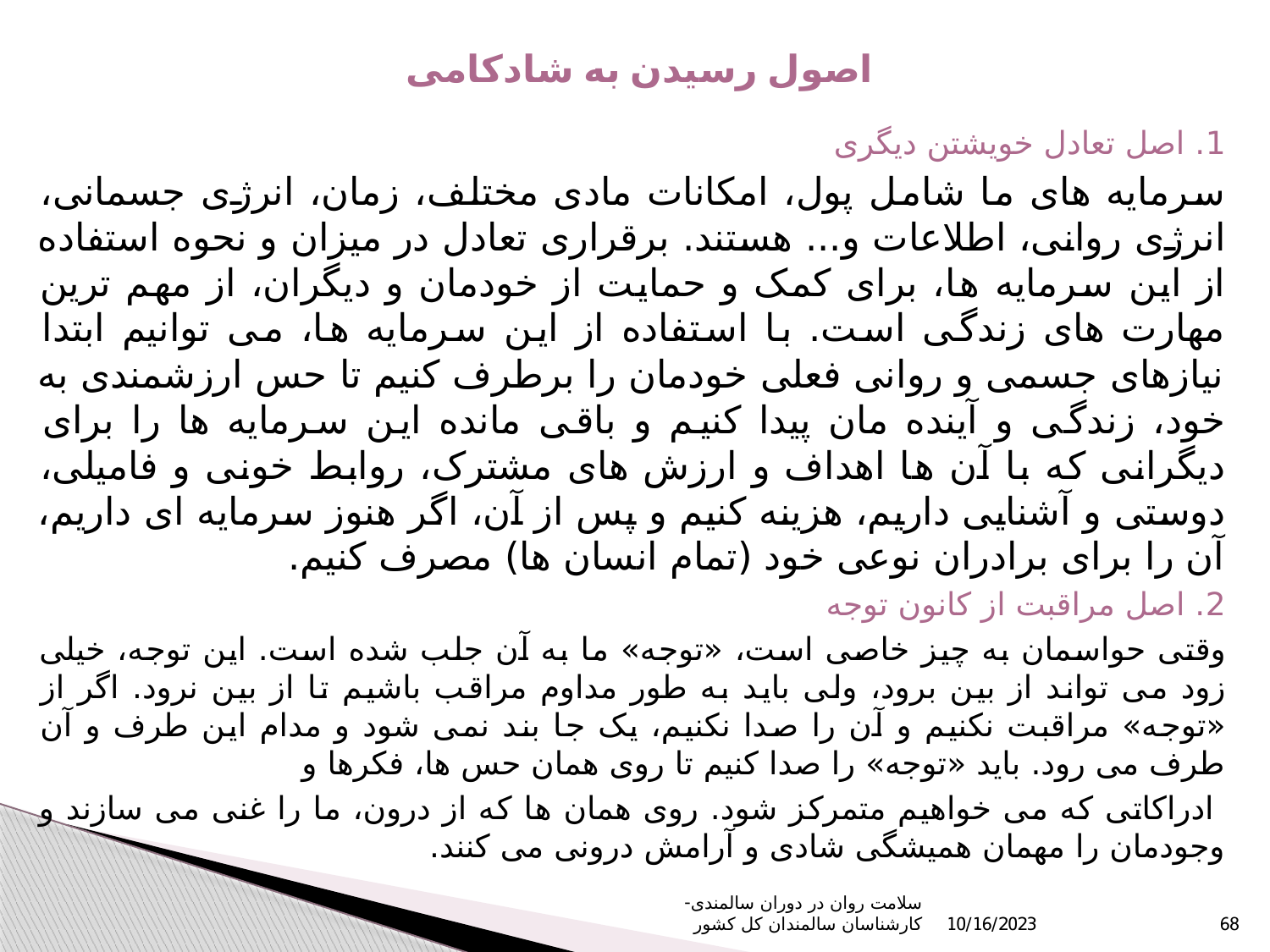

# اصول رسیدن به شادکامی
1. اصل تعادل خویشتن دیگری
سرمایه های ما شامل پول، امکانات مادی مختلف، زمان، انرژی جسمانی، انرژی روانی، اطلاعات و... هستند. برقراری تعادل در میزان و نحوه استفاده از این سرمایه ها، برای کمک و حمایت از خودمان و دیگران، از مهم ترین مهارت های زندگی است. با استفاده از این سرمایه ها، می توانیم ابتدا نیازهای جسمی و روانی فعلی خودمان را برطرف کنیم تا حس ارزشمندی به خود، زندگی و آینده مان پیدا کنیم و باقی مانده این سرمایه ها را برای دیگرانی که با آن ها اهداف و ارزش های مشترک، روابط خونی و فامیلی، دوستی و آشنایی داریم، هزینه کنیم و پس از آن، اگر هنوز سرمایه ای داریم، آن را برای برادران نوعی خود (تمام انسان ها) مصرف کنیم.
2. اصل مراقبت از کانون توجه
وقتی حواسمان به چیز خاصی است، «توجه» ما به آن جلب شده است. این توجه، خیلی زود می تواند از بین برود، ولی باید به طور مداوم مراقب باشیم تا از بین نرود. اگر از «توجه» مراقبت نکنیم و آن را صدا نکنیم، یک جا بند نمی شود و مدام این طرف و آن طرف می رود. باید «توجه» را صدا کنیم تا روی همان حس ها، فکرها و
 ادراکاتی که می خواهیم متمرکز شود. روی همان ها که از درون، ما را غنی می سازند و وجودمان را مهمان همیشگی شادی و آرامش درونی می کنند.
سلامت روان در دوران سالمندی- کارشناسان سالمندان کل کشور
10/16/2023
68